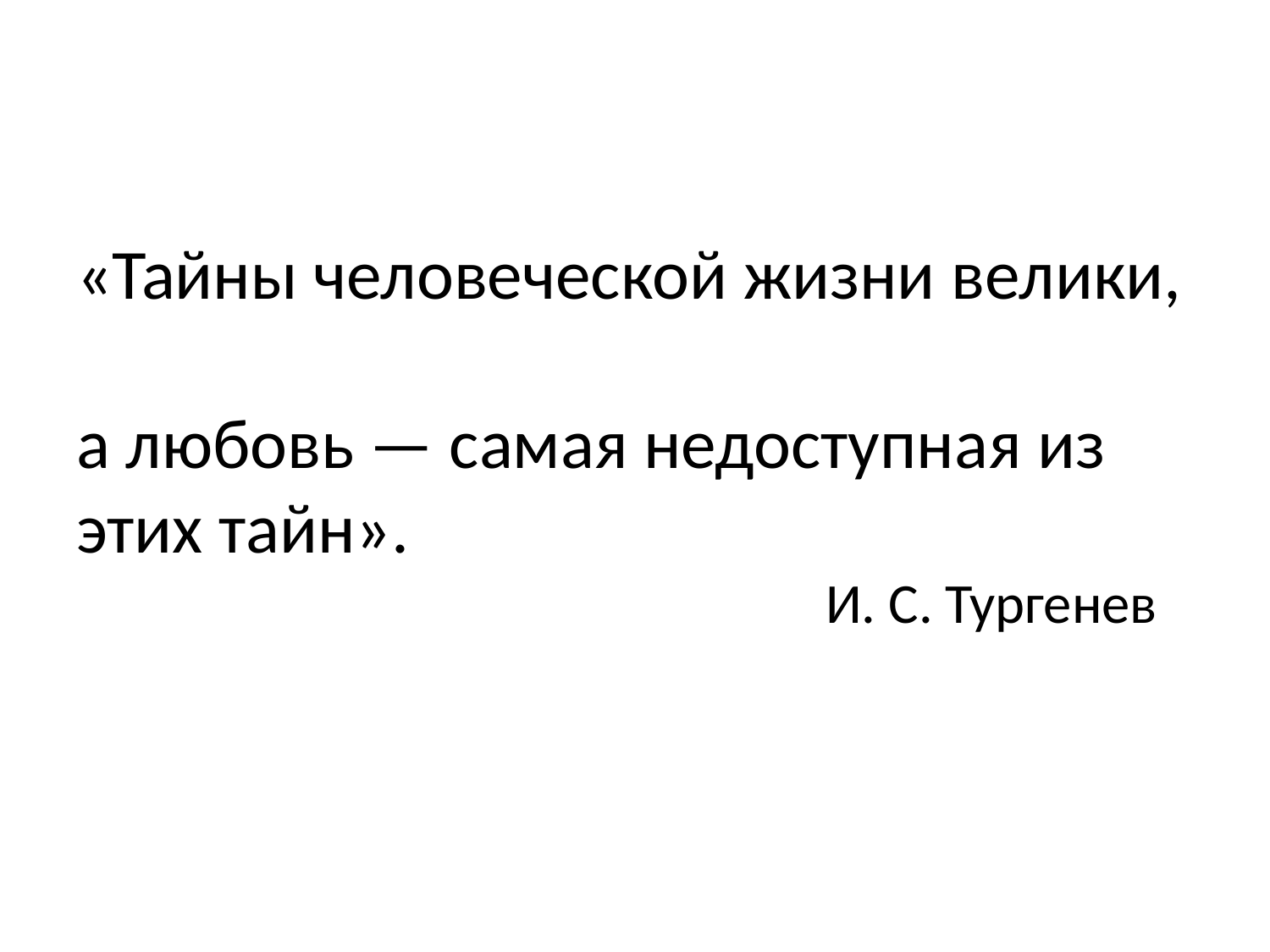

#
«Тайны человеческой жизни велики,
а любовь — самая недоступная из этих тайн».
                                                           И. С. Тургенев